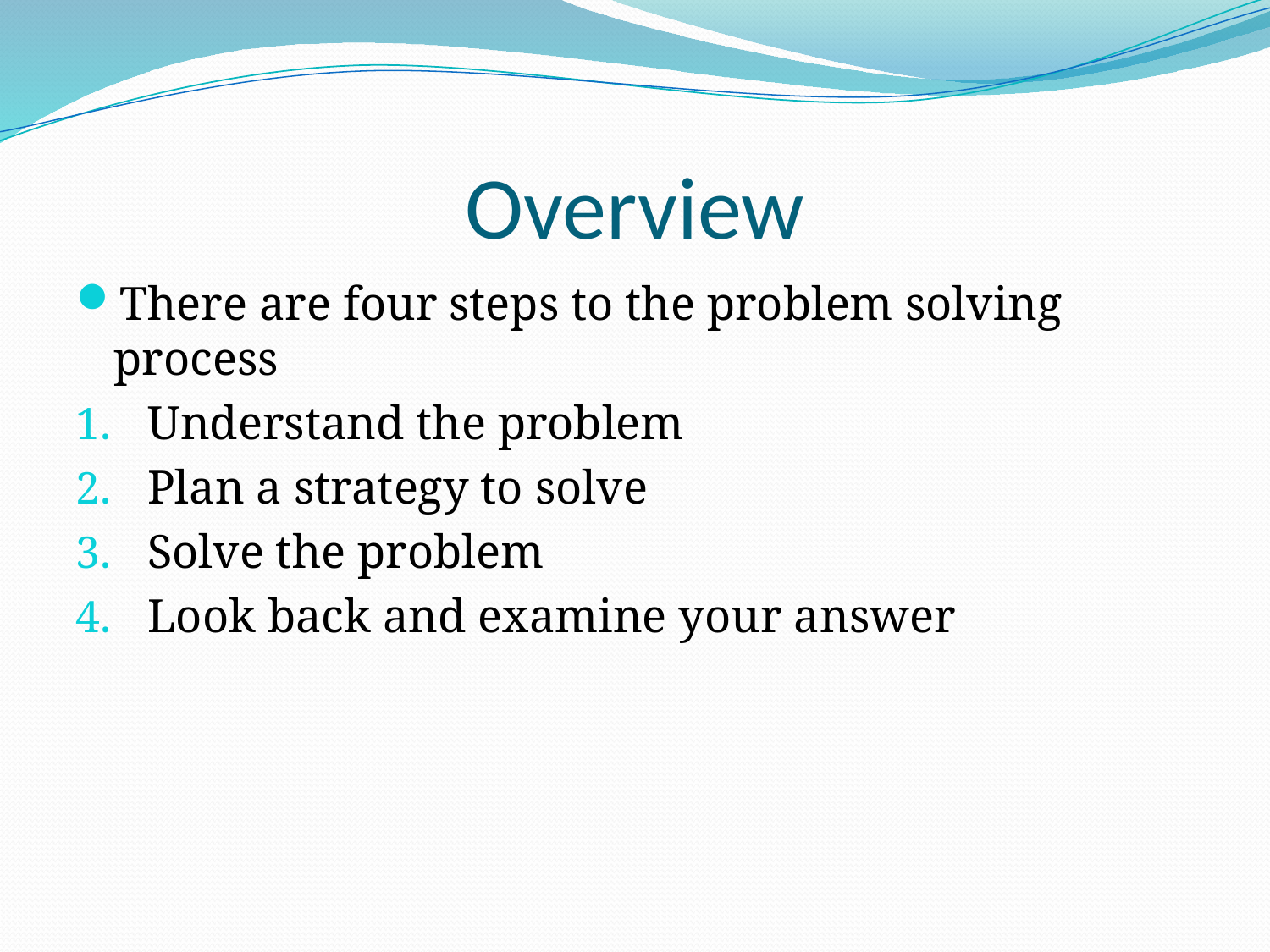

# Overview
There are four steps to the problem solving process
Understand the problem
Plan a strategy to solve
Solve the problem
Look back and examine your answer